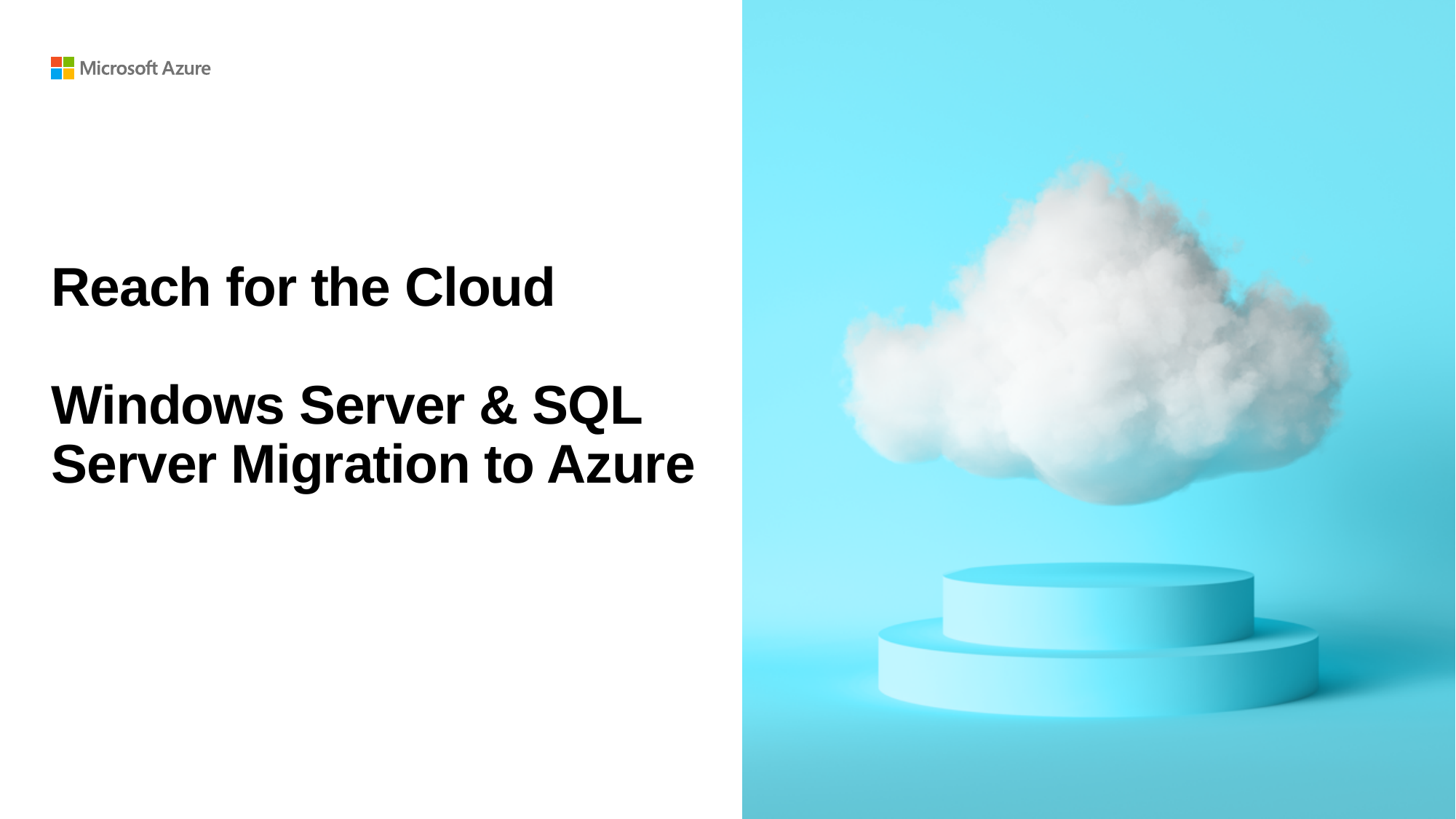

# Reach for the Cloud Windows Server & SQL Server Migration to Azure